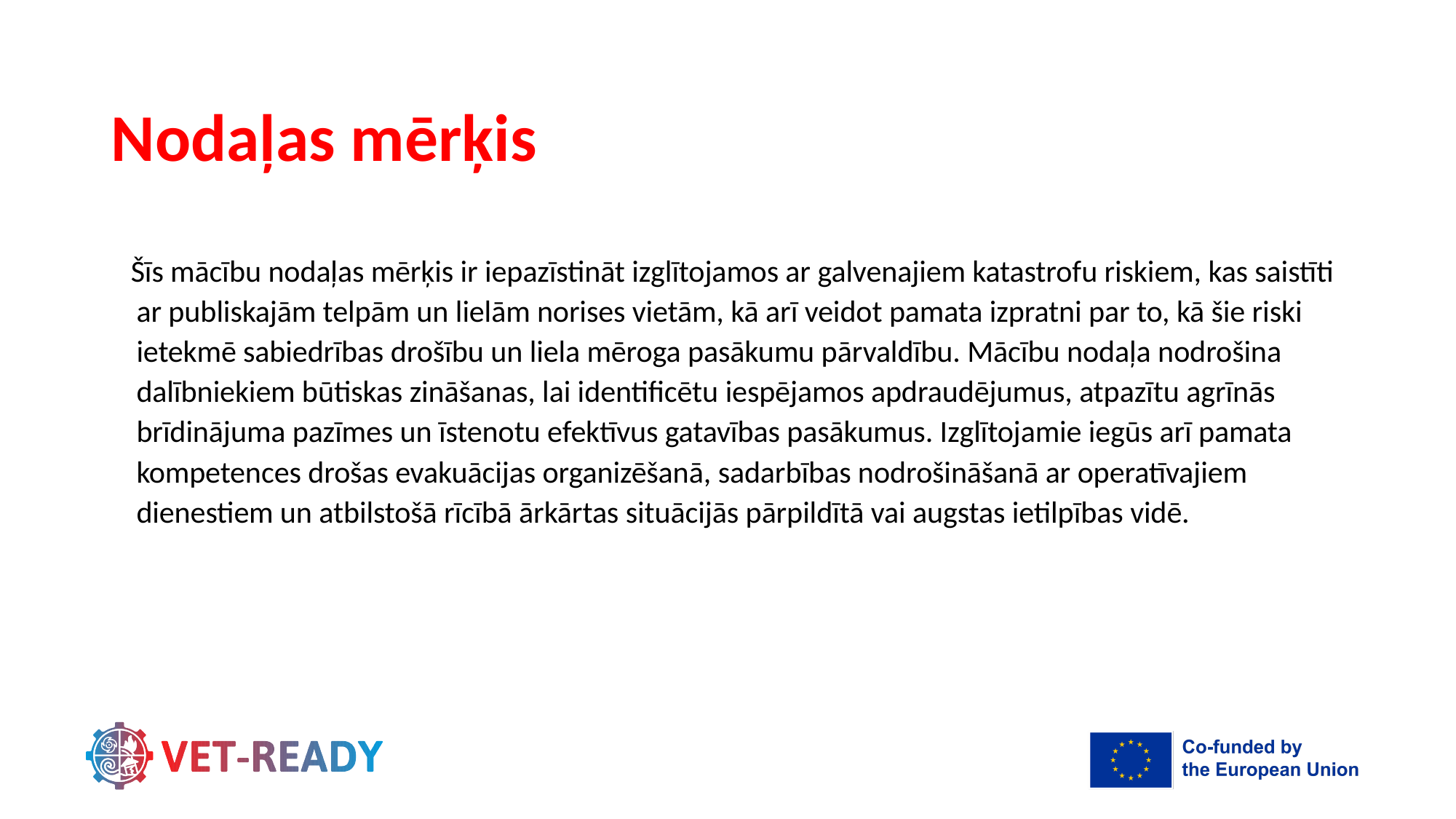

# Nodaļas mērķis
Šīs mācību nodaļas mērķis ir iepazīstināt izglītojamos ar galvenajiem katastrofu riskiem, kas saistīti ar publiskajām telpām un lielām norises vietām, kā arī veidot pamata izpratni par to, kā šie riski ietekmē sabiedrības drošību un liela mēroga pasākumu pārvaldību. Mācību nodaļa nodrošina dalībniekiem būtiskas zināšanas, lai identificētu iespējamos apdraudējumus, atpazītu agrīnās brīdinājuma pazīmes un īstenotu efektīvus gatavības pasākumus. Izglītojamie iegūs arī pamata kompetences drošas evakuācijas organizēšanā, sadarbības nodrošināšanā ar operatīvajiem dienestiem un atbilstošā rīcībā ārkārtas situācijās pārpildītā vai augstas ietilpības vidē.